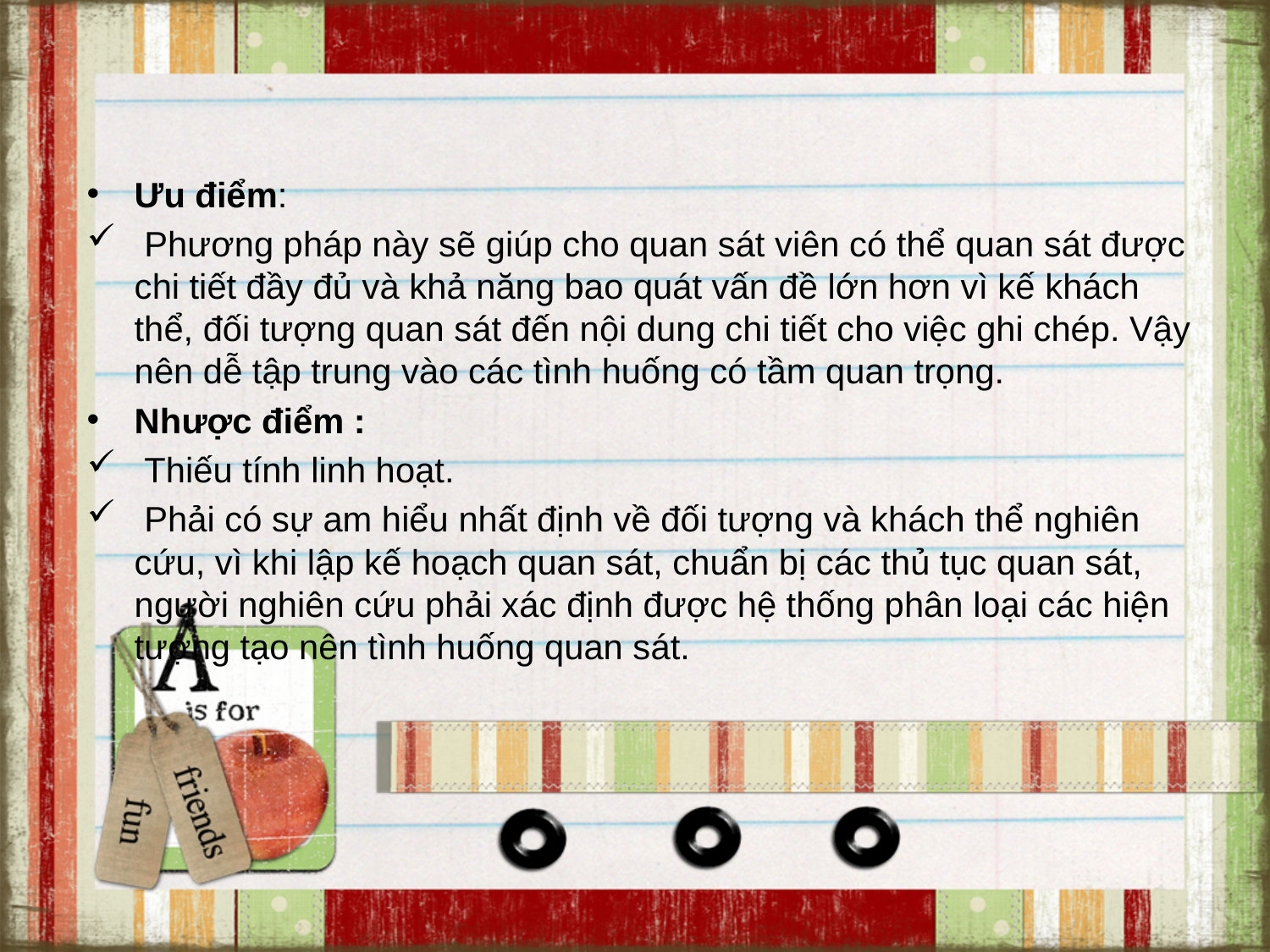

#

Ưu điểm:
 Phương pháp này sẽ giúp cho quan sát viên có thể quan sát được chi tiết đầy đủ và khả năng bao quát vấn đề lớn hơn vì kế khách thể, đối tượng quan sát đến nội dung chi tiết cho việc ghi chép. Vậy nên dễ tập trung vào các tình huống có tầm quan trọng.
Nhược điểm :
 Thiếu tính linh hoạt.
 Phải có sự am hiểu nhất định về đối tượng và khách thể nghiên cứu, vì khi lập kế hoạch quan sát, chuẩn bị các thủ tục quan sát, người nghiên cứu phải xác định được hệ thống phân loại các hiện tượng tạo nên tình huống quan sát.